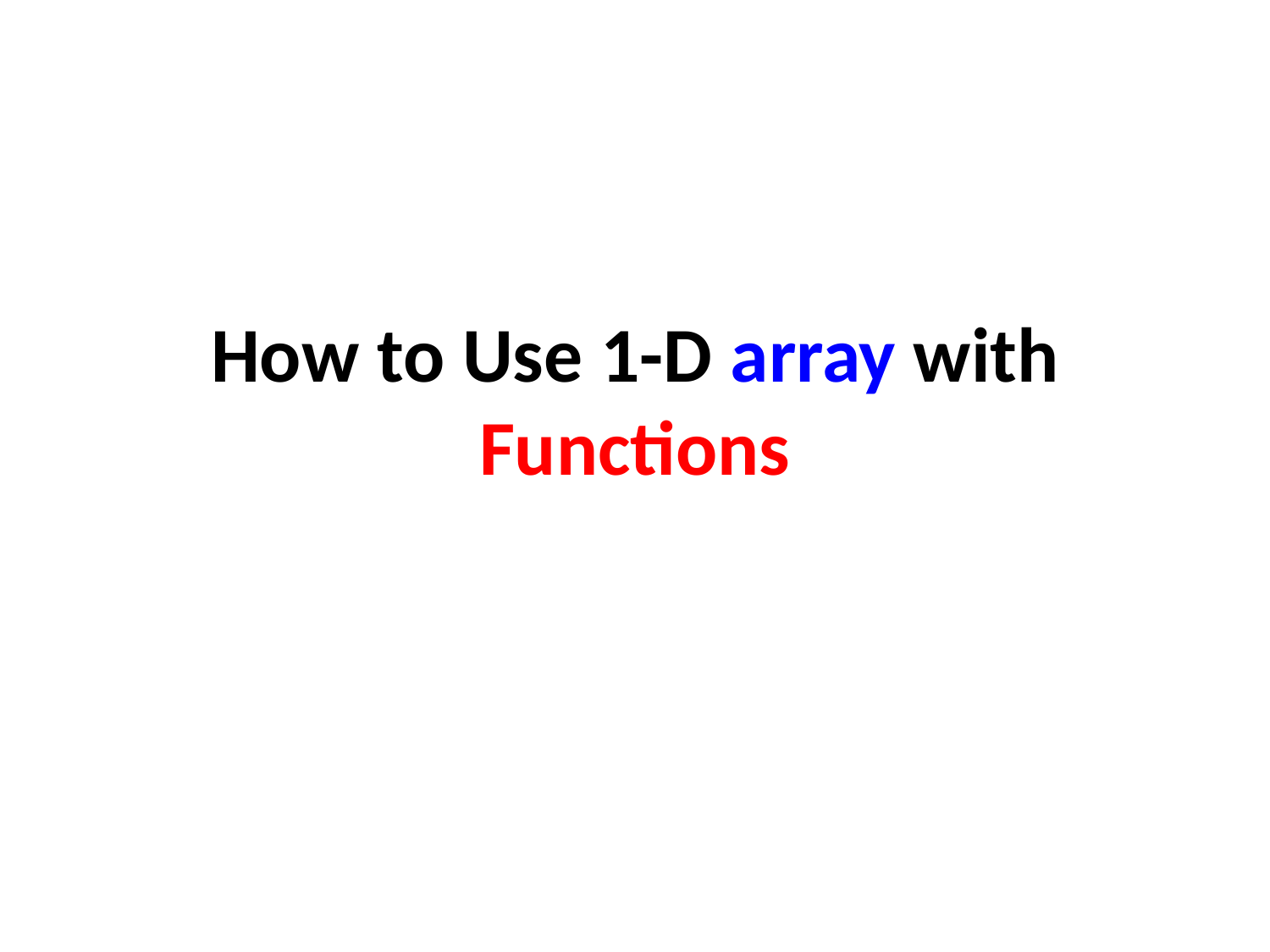

# How to Use 1-D array with Functions